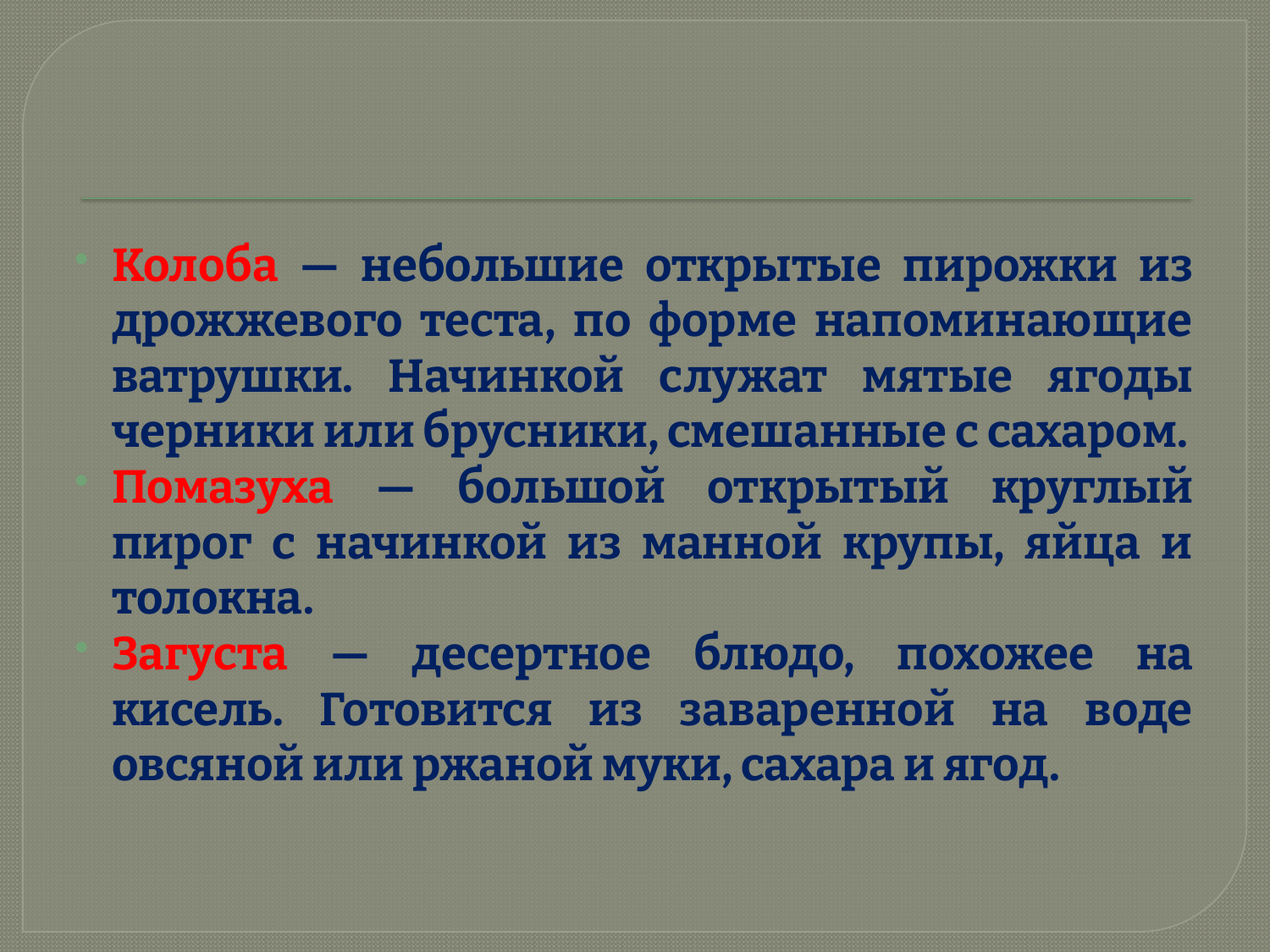

#
Колоба — небольшие открытые пирожки из дрожжевого теста, по форме напоминающие ватрушки. Начинкой служат мятые ягоды черники или брусники, смешанные с сахаром.
Помазуха — большой открытый круглый пирог с начинкой из манной крупы, яйца и толокна.
Загуста — десертное блюдо, похожее на кисель. Готовится из заваренной на воде овсяной или ржаной муки, сахара и ягод.